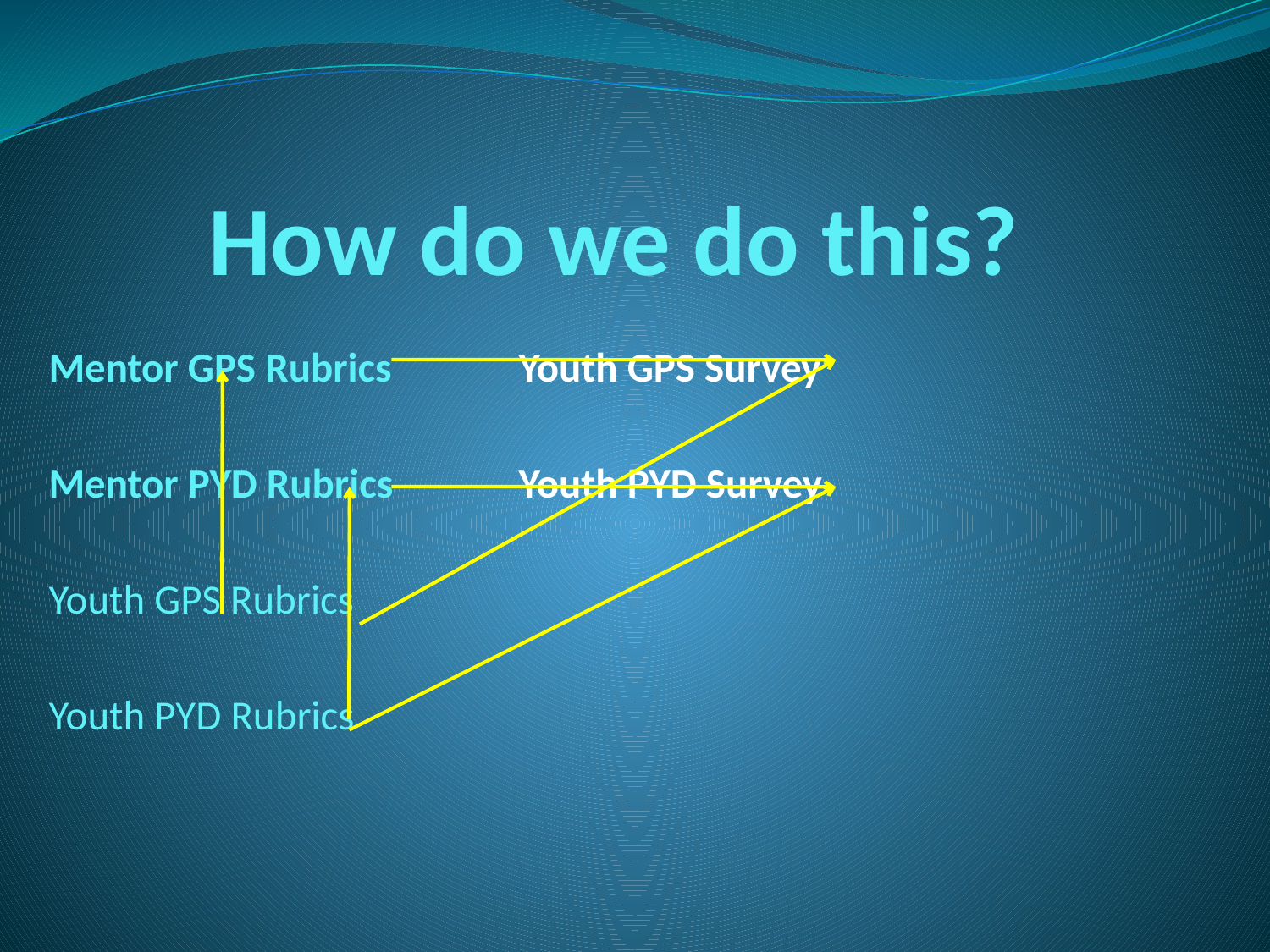

# How do we do this?

Mentor GPS Rubrics				   Youth GPS Survey

Mentor PYD Rubrics				   Youth PYD Survey

Youth GPS Rubrics

Youth PYD Rubrics